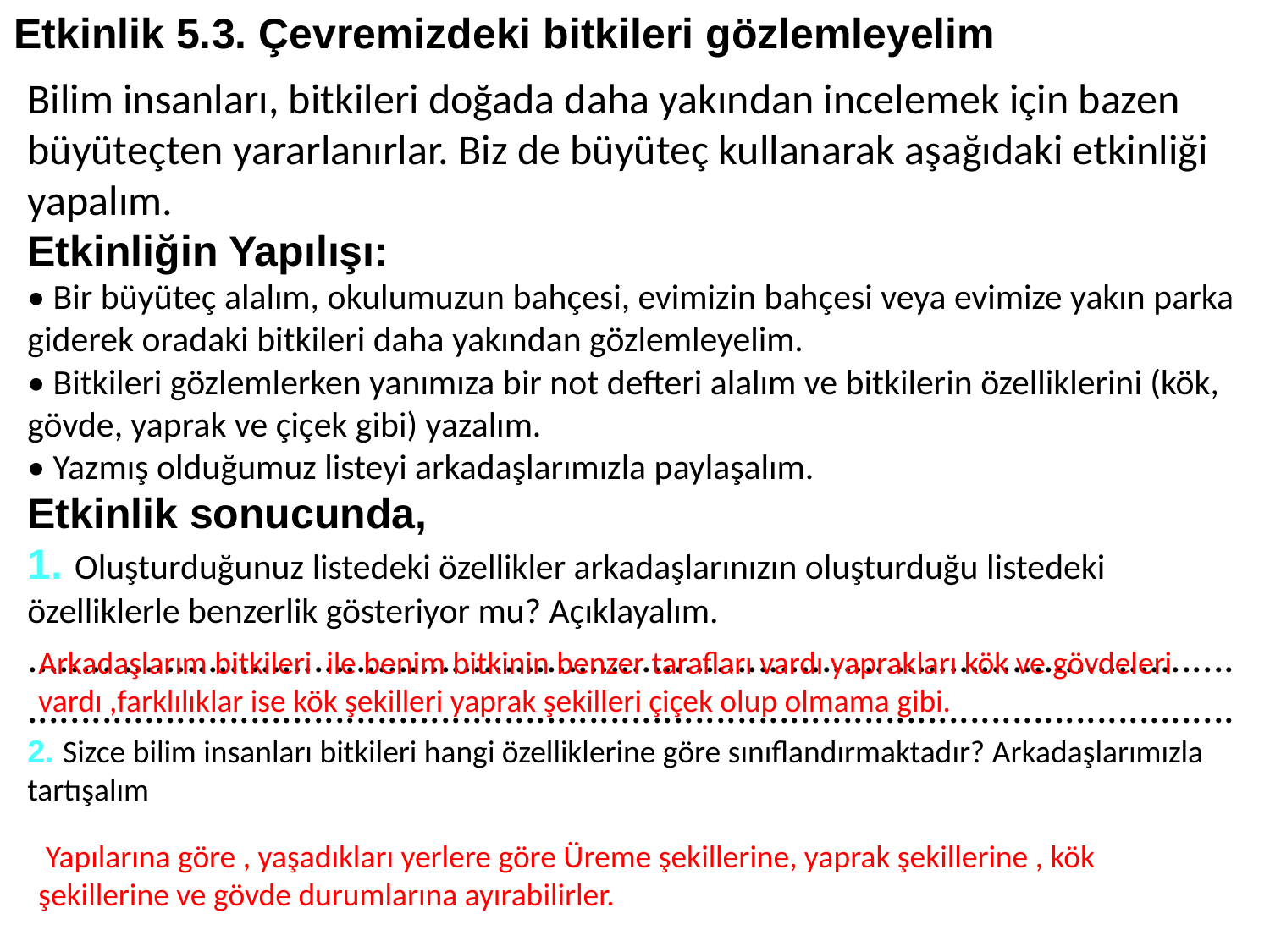

Etkinlik 5.3. Çevremizdeki bitkileri gözlemleyelim
Bilim insanları, bitkileri doğada daha yakından incelemek için bazen büyüteçten yararlanırlar. Biz de büyüteç kullanarak aşağıdaki etkinliği yapalım.
Etkinliğin Yapılışı:
• Bir büyüteç alalım, okulumuzun bahçesi, evimizin bahçesi veya evimize yakın parka giderek oradaki bitkileri daha yakından gözlemleyelim.
• Bitkileri gözlemlerken yanımıza bir not defteri alalım ve bitkilerin özelliklerini (kök, gövde, yaprak ve çiçek gibi) yazalım.
• Yazmış olduğumuz listeyi arkadaşlarımızla paylaşalım.
Etkinlik sonucunda,
1. Oluşturduğunuz listedeki özellikler arkadaşlarınızın oluşturduğu listedeki özelliklerle benzerlik gösteriyor mu? Açıklayalım.
.................................................................................................................................................................................................................................... 2. Sizce bilim insanları bitkileri hangi özelliklerine göre sınıflandırmaktadır? Arkadaşlarımızla tartışalım
Arkadaşlarım bitkileri  ile benim bitkinin benzer tarafları vardı yaprakları kök ve gövdeleri vardı ,farklılıklar ise kök şekilleri yaprak şekilleri çiçek olup olmama gibi.
 Yapılarına göre , yaşadıkları yerlere göre Üreme şekillerine, yaprak şekillerine , kök şekillerine ve gövde durumlarına ayırabilirler.